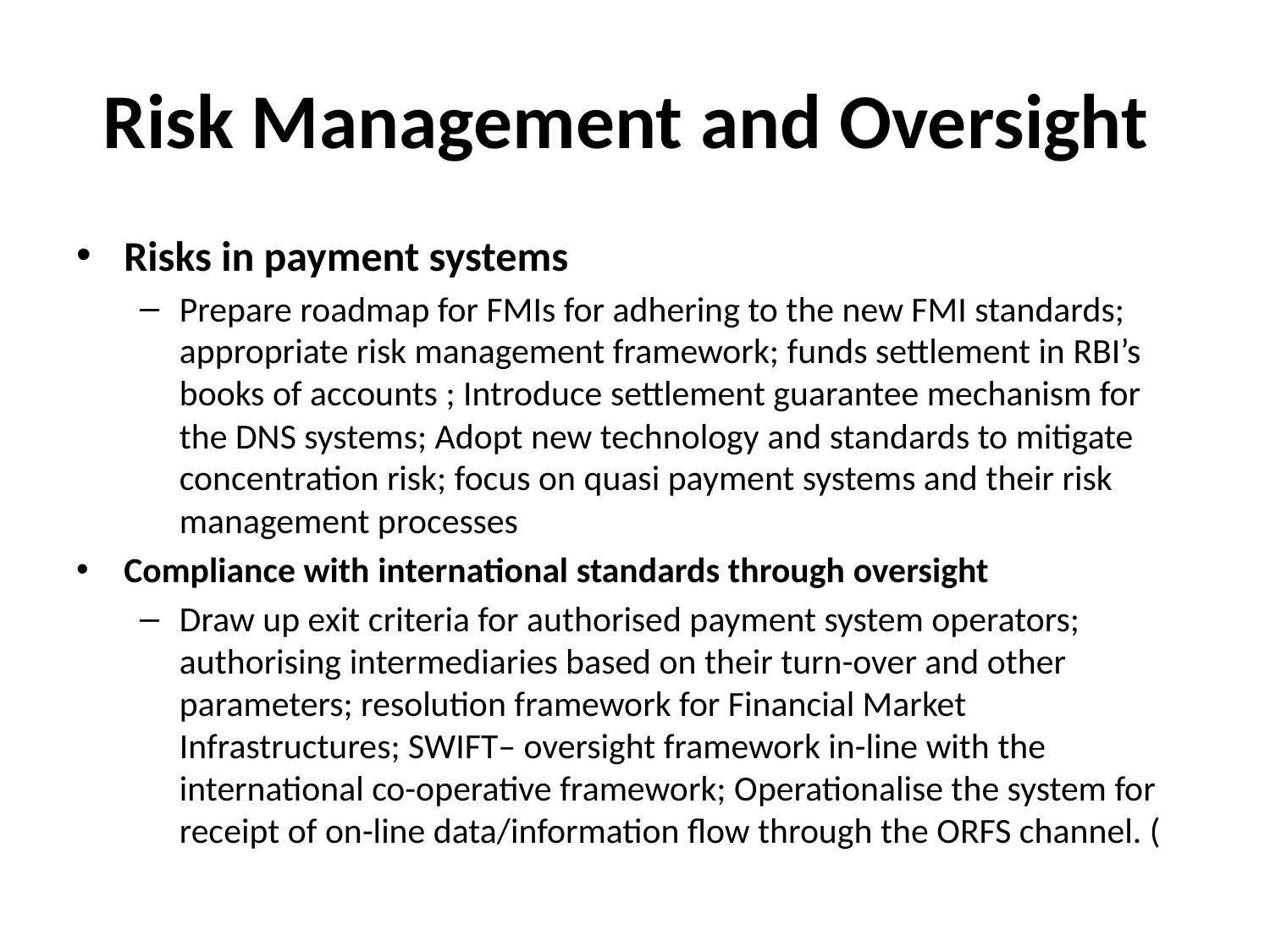

# Risk Management and Oversight
Risks in payment systems
Prepare roadmap for FMIs for adhering to the new FMI standards; appropriate risk management framework; funds settlement in RBI’s books of accounts ; Introduce settlement guarantee mechanism for the DNS systems; Adopt new technology and standards to mitigate concentration risk; focus on quasi payment systems and their risk management processes
Compliance with international standards through oversight
Draw up exit criteria for authorised payment system operators; authorising intermediaries based on their turn-over and other parameters; resolution framework for Financial Market Infrastructures; SWIFT– oversight framework in-line with the international co-operative framework; Operationalise the system for receipt of on-line data/information flow through the ORFS channel. (